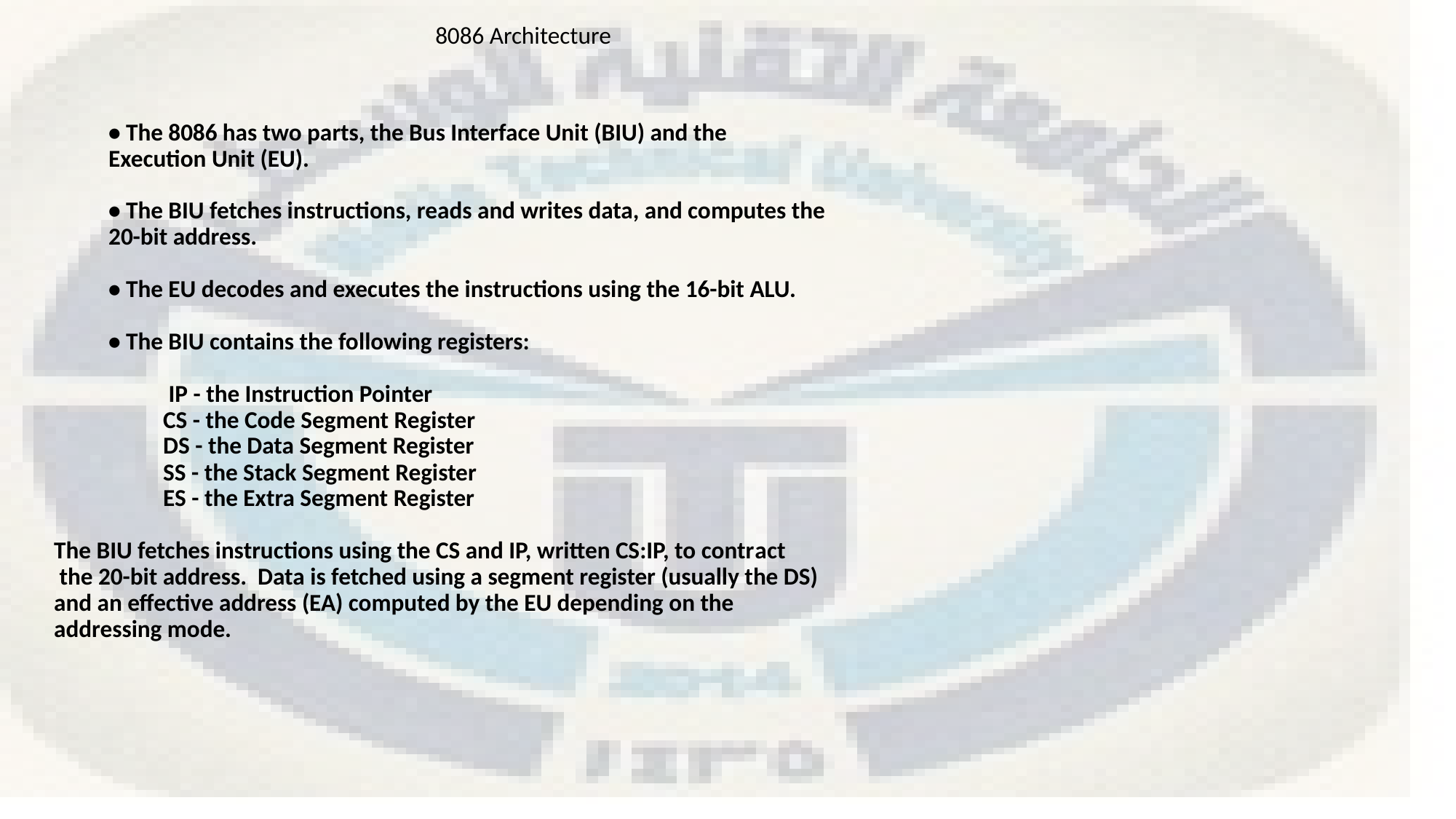

# 8086 Architecture

• The 8086 has two parts, the Bus Interface Unit (BIU) and the
Execution Unit (EU).

• The BIU fetches instructions, reads and writes data, and computes the
20-bit address.

• The EU decodes and executes the instructions using the 16-bit ALU.

• The BIU contains the following registers:

 IP - the Instruction Pointer
CS - the Code Segment Register
DS - the Data Segment Register
SS - the Stack Segment Register
ES - the Extra Segment Register

The BIU fetches instructions using the CS and IP, written CS:IP, to contract
 the 20-bit address.  Data is fetched using a segment register (usually the DS)
and an effective address (EA) computed by the EU depending on the
addressing mode.